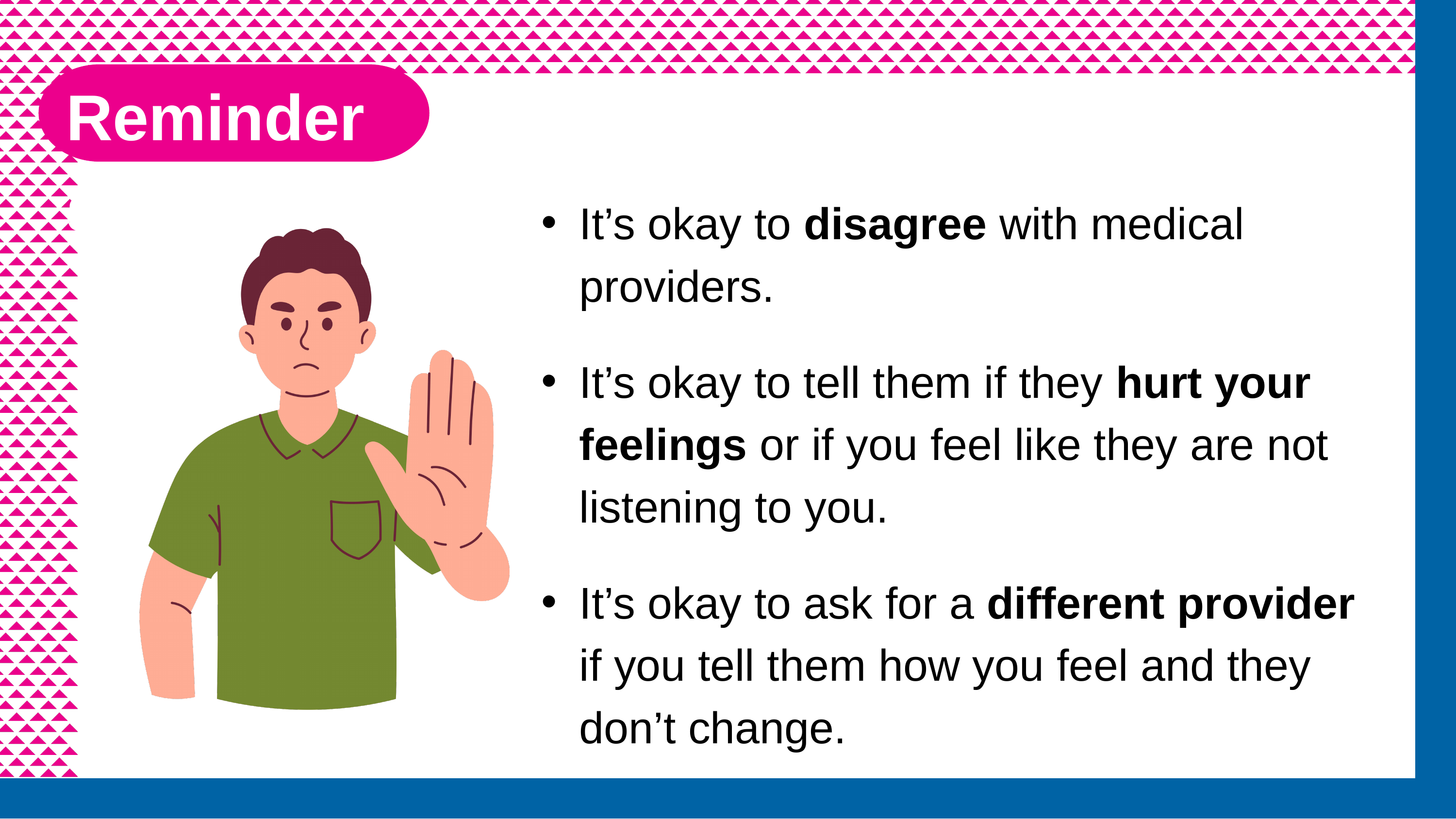

Reminders

It’s okay to disagree with medical providers.

It’s okay to tell them if they hurt your feelings or if you feel like they are not listening to you.

It’s okay to ask for a different provider if you tell them how you feel and they don’t change.